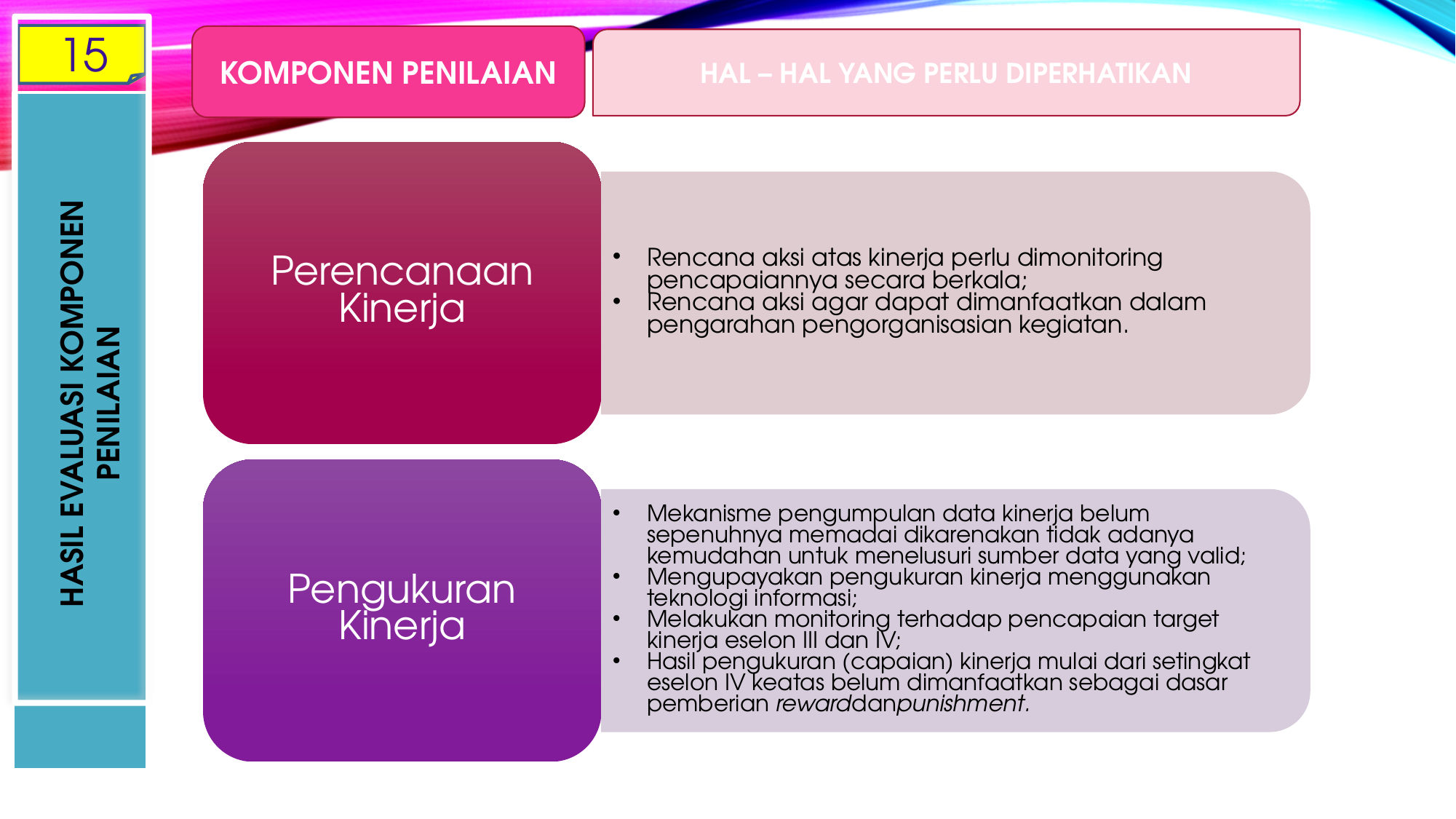

KOMPONEN PENILAIAN
15
HAL – HAL YANG PERLU DIPERHATIKAN

HASIL EVALUASI KOMPONEN PENILAIAN
Perencanaan Kinerja
Rencana aksi atas kinerja perlu dimonitoring pencapaiannya secara berkala;
Pengukuran Kinerja
Mekanisme pengumpulan data kinerja belum sepenuhnya memadai dikarenakan tidak adanya kemudahan untuk menelusuri sumber data yang valid;
Rencana aksi agar dapat dimanfaatkan dalam pengarahan pengorganisasian kegiatan.
Melakukan monitoring terhadap pencapaian target kinerja eselon III dan IV;
Hasil pengukuran (capaian) kinerja mulai dari setingkat eselon IV keatas belum dimanfaatkan sebagai dasar pemberian rewarddanpunishment.
Mengupayakan pengukuran kinerja menggunakan teknologi informasi;